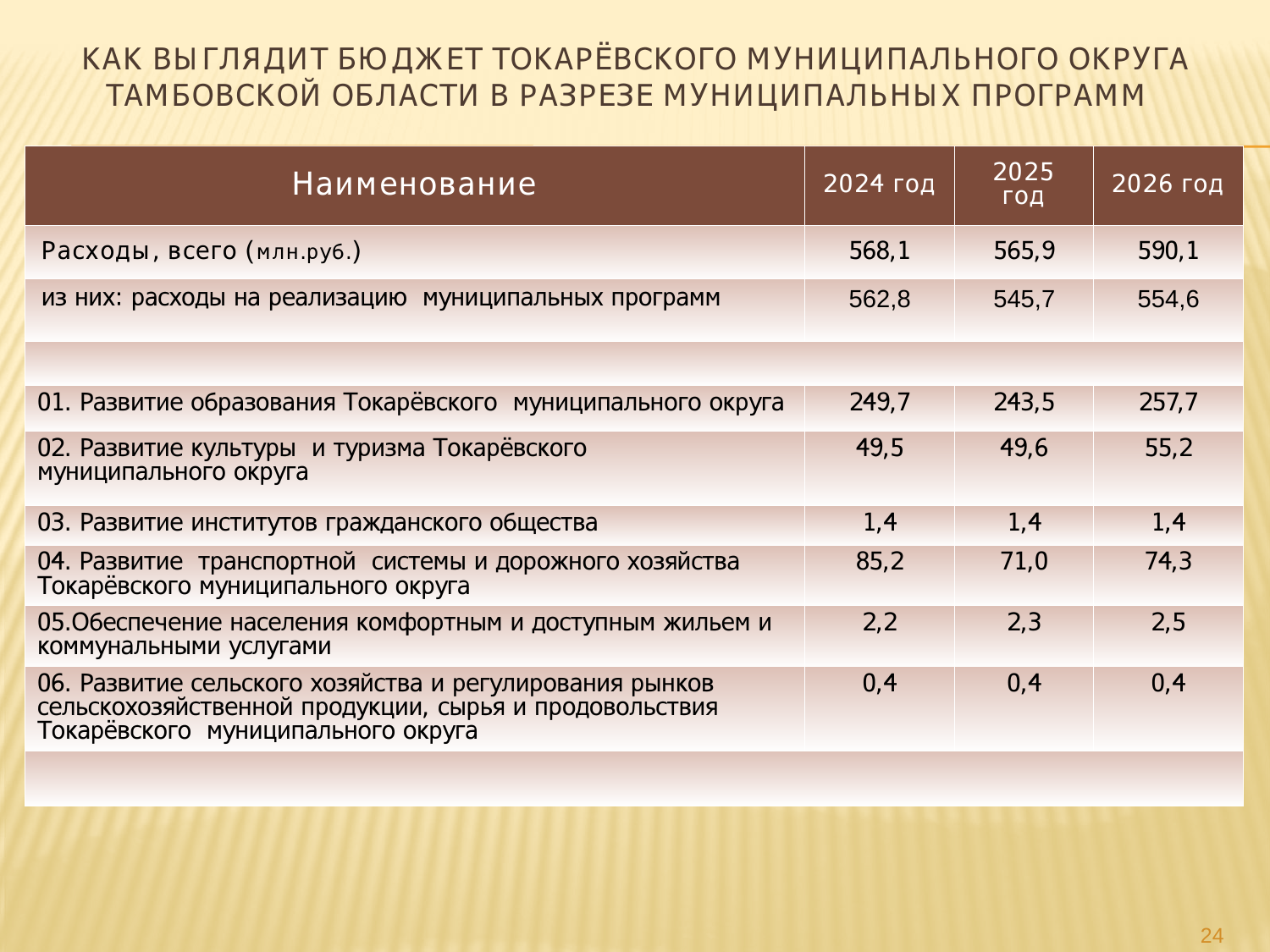

# Как выглядит бюджет ТокарЁвского муниципального округа Тамбовской области в разрезе муниципальных программ
| Наименование | 2024 год | 2025 год | 2026 год |
| --- | --- | --- | --- |
| Расходы, всего (млн.руб.) | 568,1 | 565,9 | 590,1 |
| из них: расходы на реализацию муниципальных программ | 562,8 | 545,7 | 554,6 |
|  |  |  |  |
| 01. Развитие образования Токарёвского муниципального округа | 249,7 | 243,5 | 257,7 |
| 02. Развитие культуры и туризма Токарёвского муниципального округа | 49,5 | 49,6 | 55,2 |
| 03. Развитие институтов гражданского общества | 1,4 | 1,4 | 1,4 |
| 04. Развитие транспортной системы и дорожного хозяйства Токарёвского муниципального округа | 85,2 | 71,0 | 74,3 |
| 05.Обеспечение населения комфортным и доступным жильем и коммунальными услугами | 2,2 | 2,3 | 2,5 |
| 06. Развитие сельского хозяйства и регулирования рынков сельскохозяйственной продукции, сырья и продовольствия Токарёвского муниципального округа | 0,4 | 0,4 | 0,4 |
|  |  |  |  |
24